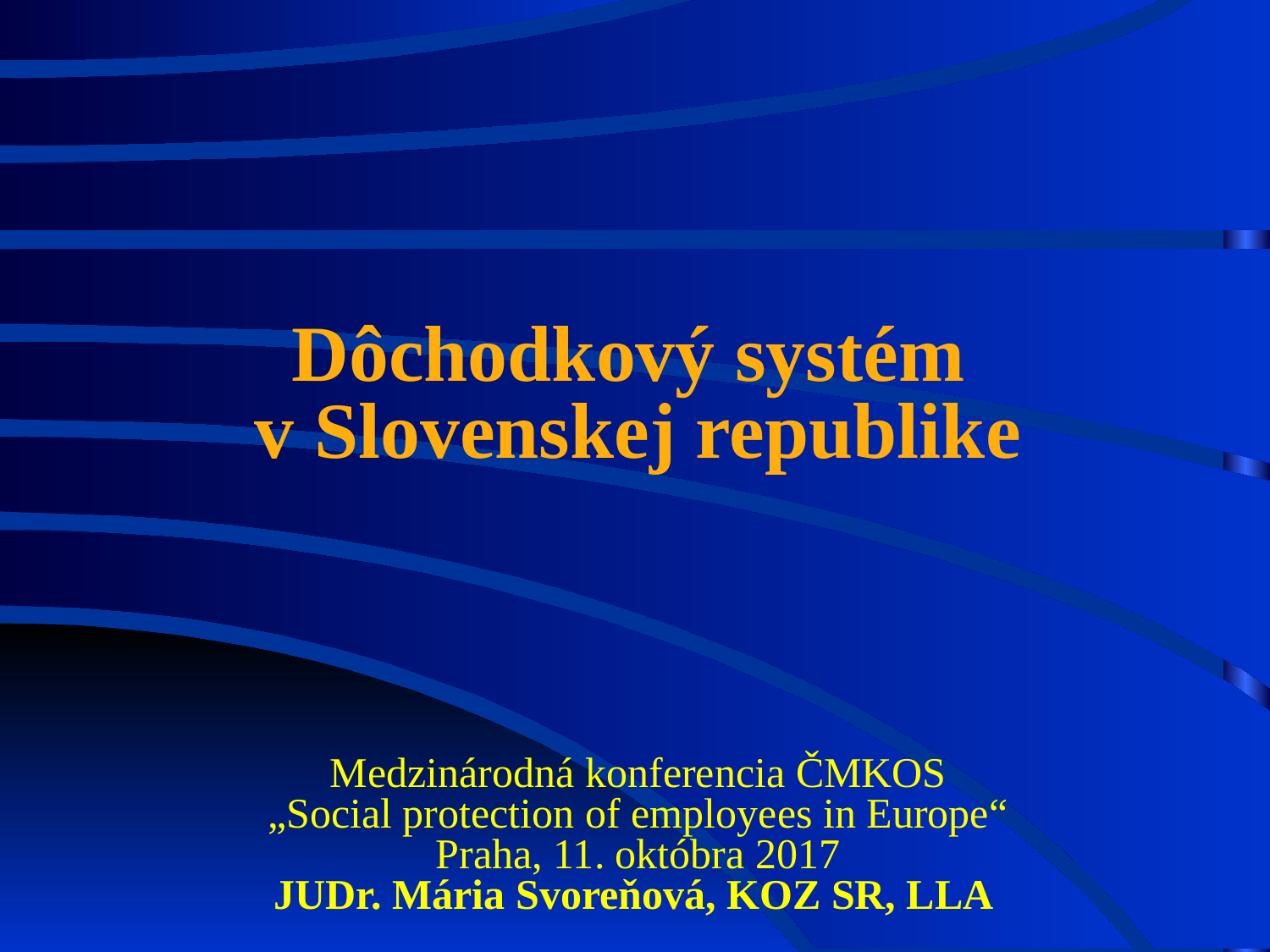

Dôchodkový systém
v Slovenskej republike

Medzinárodná konferencia ČMKOS
„Social protection of employees in Europe“
Praha, 11. októbra 2017
JUDr. Mária Svoreňová, KOZ SR, LLA